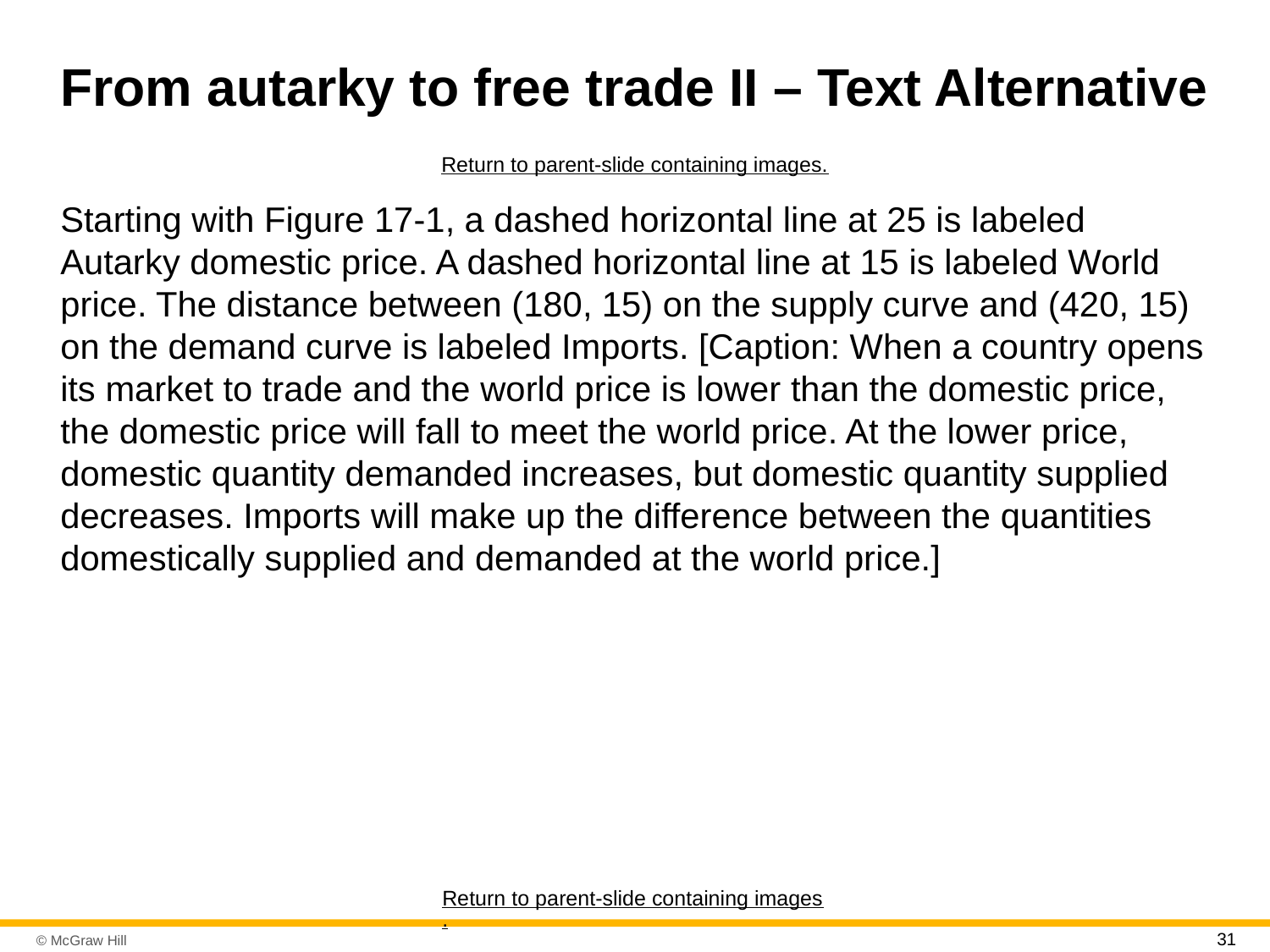

# From autarky to free trade II – Text Alternative
Return to parent-slide containing images.
Starting with Figure 17-1, a dashed horizontal line at 25 is labeled Autarky domestic price. A dashed horizontal line at 15 is labeled World price. The distance between (180, 15) on the supply curve and (420, 15) on the demand curve is labeled Imports. [Caption: When a country opens its market to trade and the world price is lower than the domestic price, the domestic price will fall to meet the world price. At the lower price, domestic quantity demanded increases, but domestic quantity supplied decreases. Imports will make up the difference between the quantities domestically supplied and demanded at the world price.]
Return to parent-slide containing images.